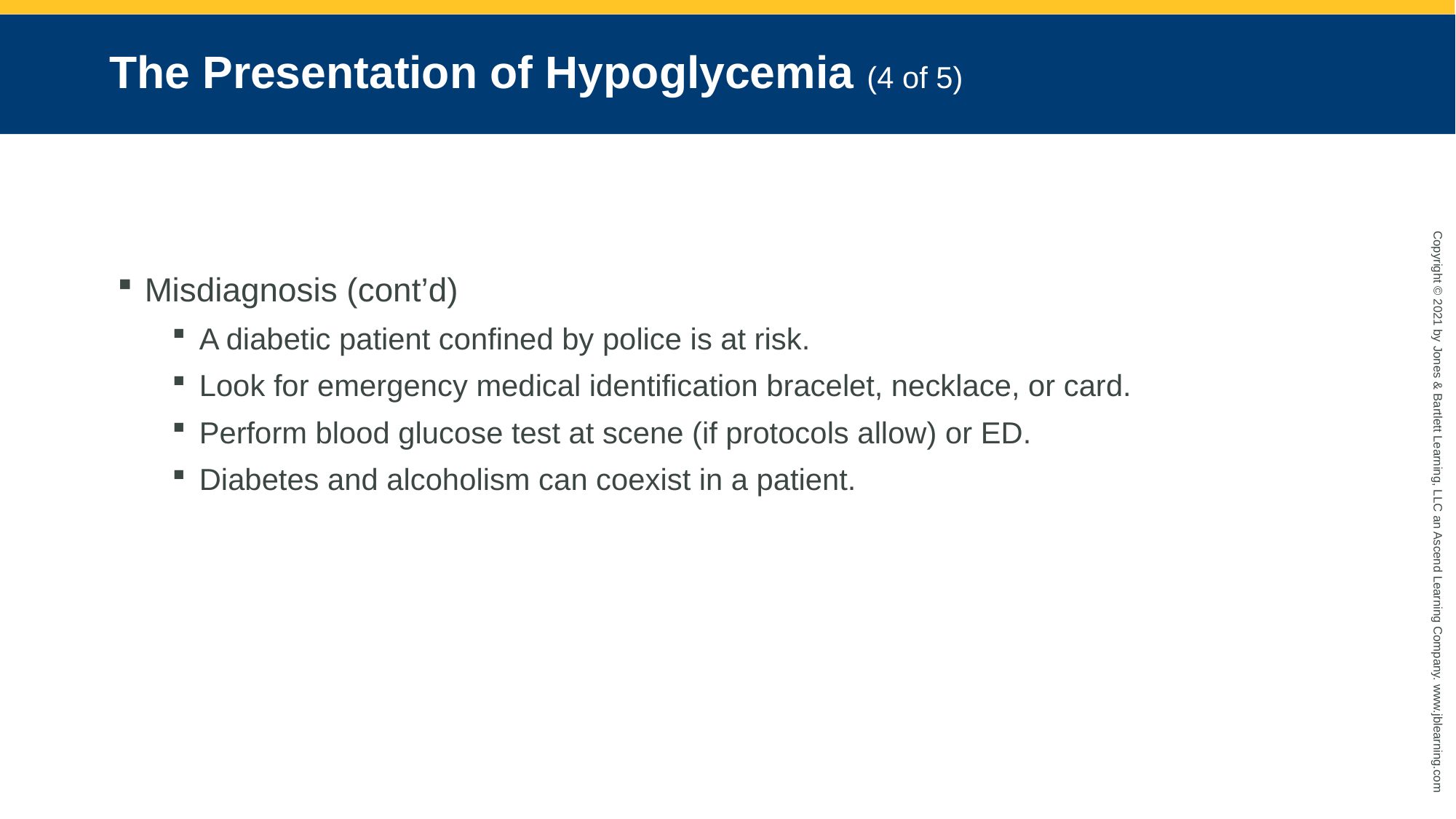

# The Presentation of Hypoglycemia (4 of 5)
Misdiagnosis (cont’d)
A diabetic patient confined by police is at risk.
Look for emergency medical identification bracelet, necklace, or card.
Perform blood glucose test at scene (if protocols allow) or ED.
Diabetes and alcoholism can coexist in a patient.